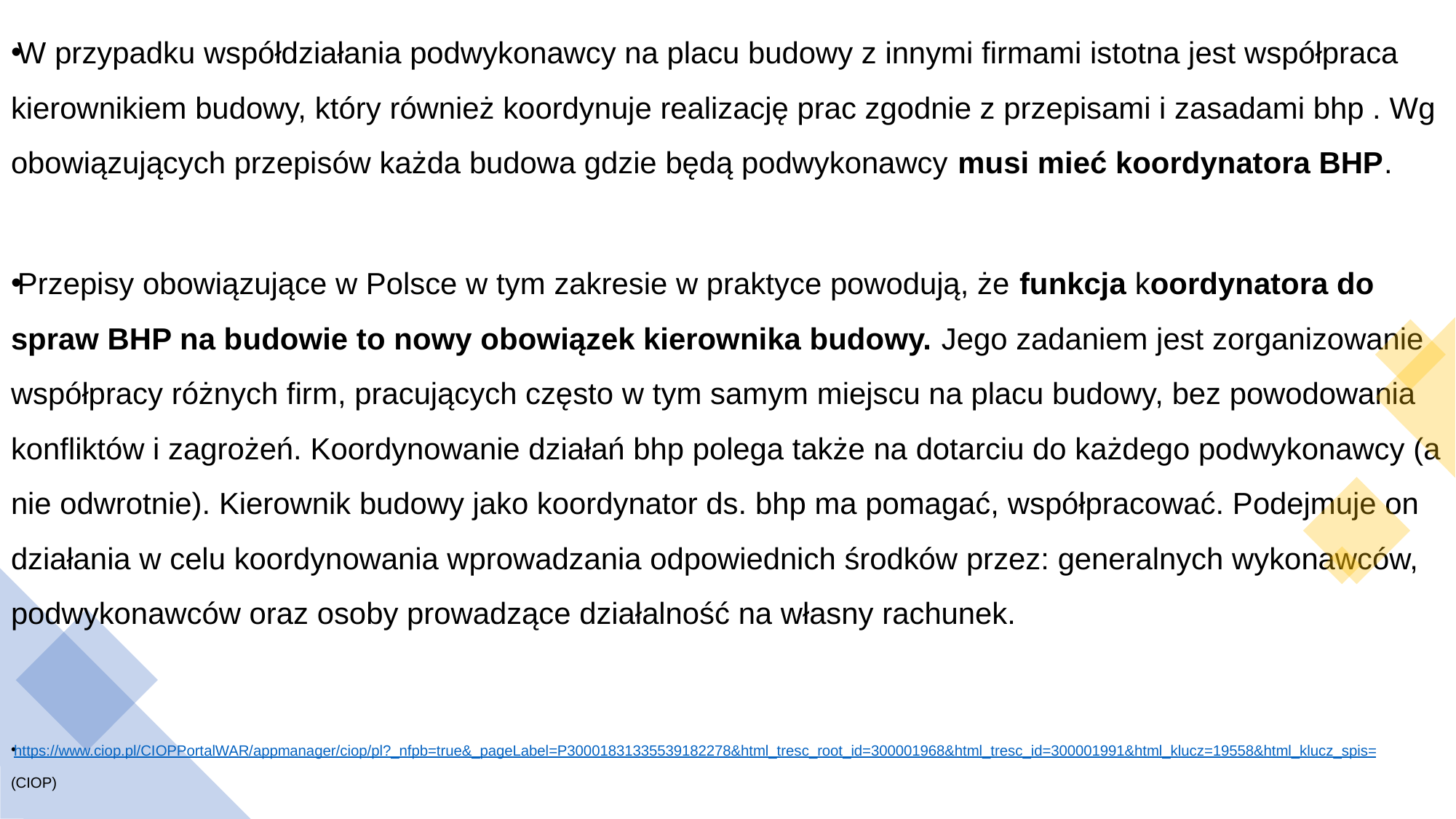

W przypadku współdziałania podwykonawcy na placu budowy z innymi firmami istotna jest współpraca kierownikiem budowy, który również koordynuje realizację prac zgodnie z przepisami i zasadami bhp . Wg obowiązujących przepisów każda budowa gdzie będą podwykonawcy musi mieć koordynatora BHP.

Przepisy obowiązujące w Polsce w tym zakresie w praktyce powodują, że funkcja koordynatora do spraw BHP na budowie to nowy obowiązek kierownika budowy. Jego zadaniem jest zorganizowanie współpracy różnych firm, pracujących często w tym samym miejscu na placu budowy, bez powodowania konfliktów i zagrożeń. Koordynowanie działań bhp polega także na dotarciu do każdego podwykonawcy (a nie odwrotnie). Kierownik budowy jako koordynator ds. bhp ma pomagać, współpracować. Podejmuje on działania w celu koordynowania wprowadzania odpowiednich środków przez: generalnych wykonawców, podwykonawców oraz osoby prowadzące działalność na własny rachunek.

https://www.ciop.pl/CIOPPortalWAR/appmanager/ciop/pl?_nfpb=true&_pageLabel=P30001831335539182278&html_tresc_root_id=300001968&html_tresc_id=300001991&html_klucz=19558&html_klucz_spis=
(CIOP)